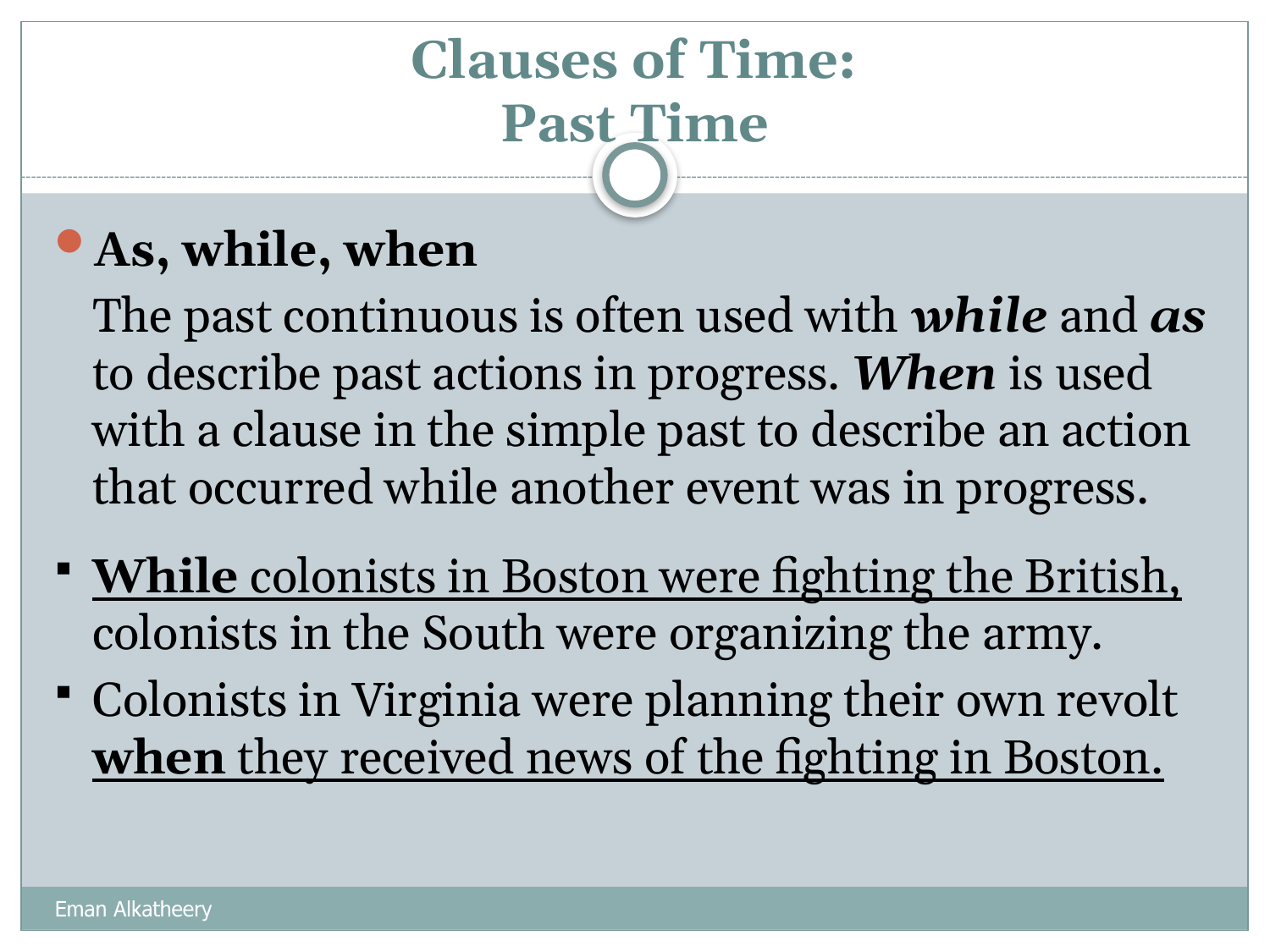

# Clauses of Time: Past Time
As, while, when
	The past continuous is often used with while and as to describe past actions in progress. When is used with a clause in the simple past to describe an action that occurred while another event was in progress.

While colonists in Boston were fighting the British, colonists in the South were organizing the army.
Colonists in Virginia were planning their own revolt when they received news of the fighting in Boston.
Eman Alkatheery